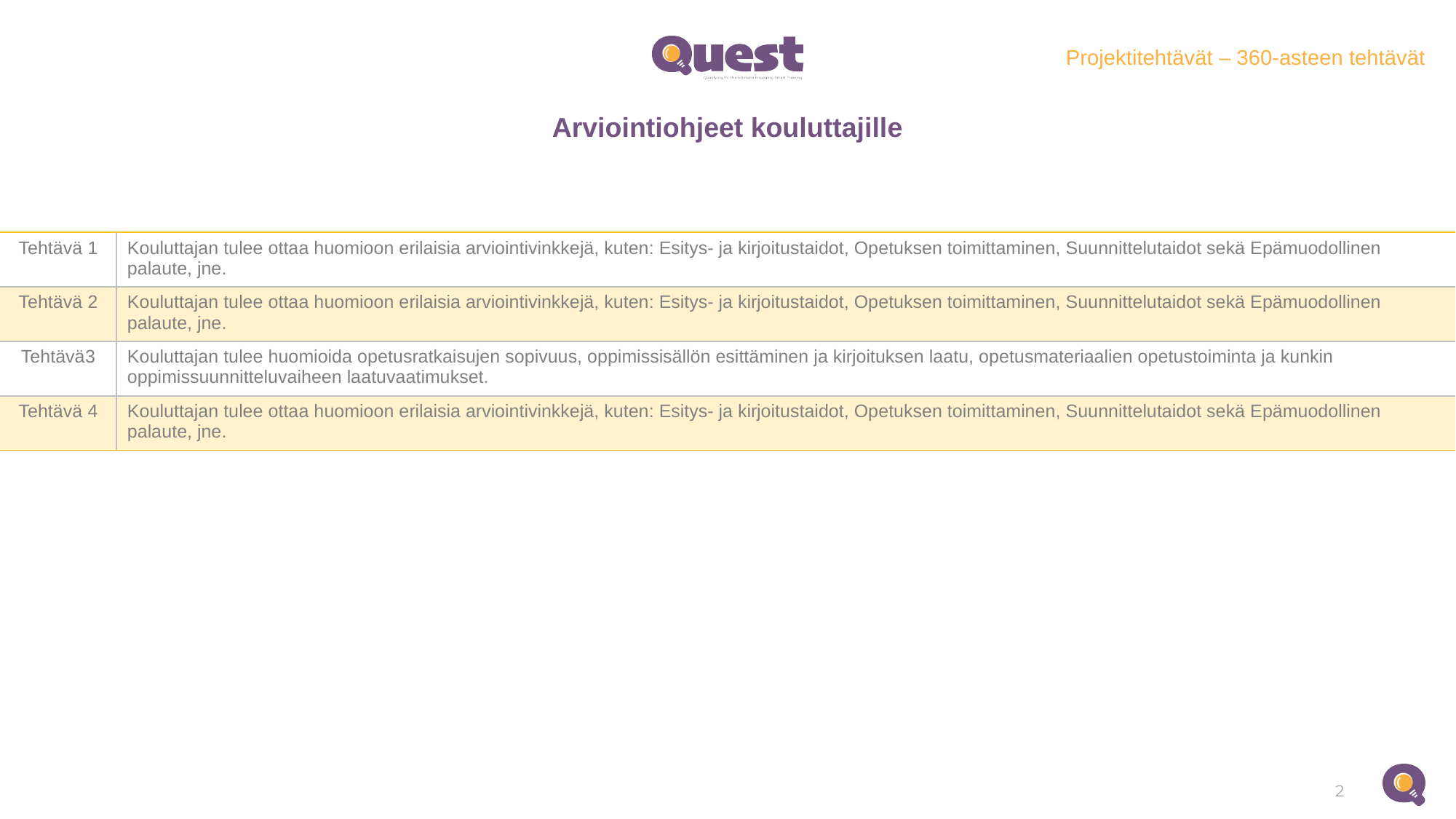

Projektitehtävät – 360-asteen tehtävät
Arviointiohjeet kouluttajille
| Tehtävä 1 | Kouluttajan tulee ottaa huomioon erilaisia arviointivinkkejä, kuten: Esitys- ja kirjoitustaidot, Opetuksen toimittaminen, Suunnittelutaidot sekä Epämuodollinen palaute, jne. |
| --- | --- |
| Tehtävä 2 | Kouluttajan tulee ottaa huomioon erilaisia arviointivinkkejä, kuten: Esitys- ja kirjoitustaidot, Opetuksen toimittaminen, Suunnittelutaidot sekä Epämuodollinen palaute, jne. |
| Tehtävä3 | Kouluttajan tulee huomioida opetusratkaisujen sopivuus, oppimissisällön esittäminen ja kirjoituksen laatu, opetusmateriaalien opetustoiminta ja kunkin oppimissuunnitteluvaiheen laatuvaatimukset. |
| Tehtävä 4 | Kouluttajan tulee ottaa huomioon erilaisia arviointivinkkejä, kuten: Esitys- ja kirjoitustaidot, Opetuksen toimittaminen, Suunnittelutaidot sekä Epämuodollinen palaute, jne. |
2